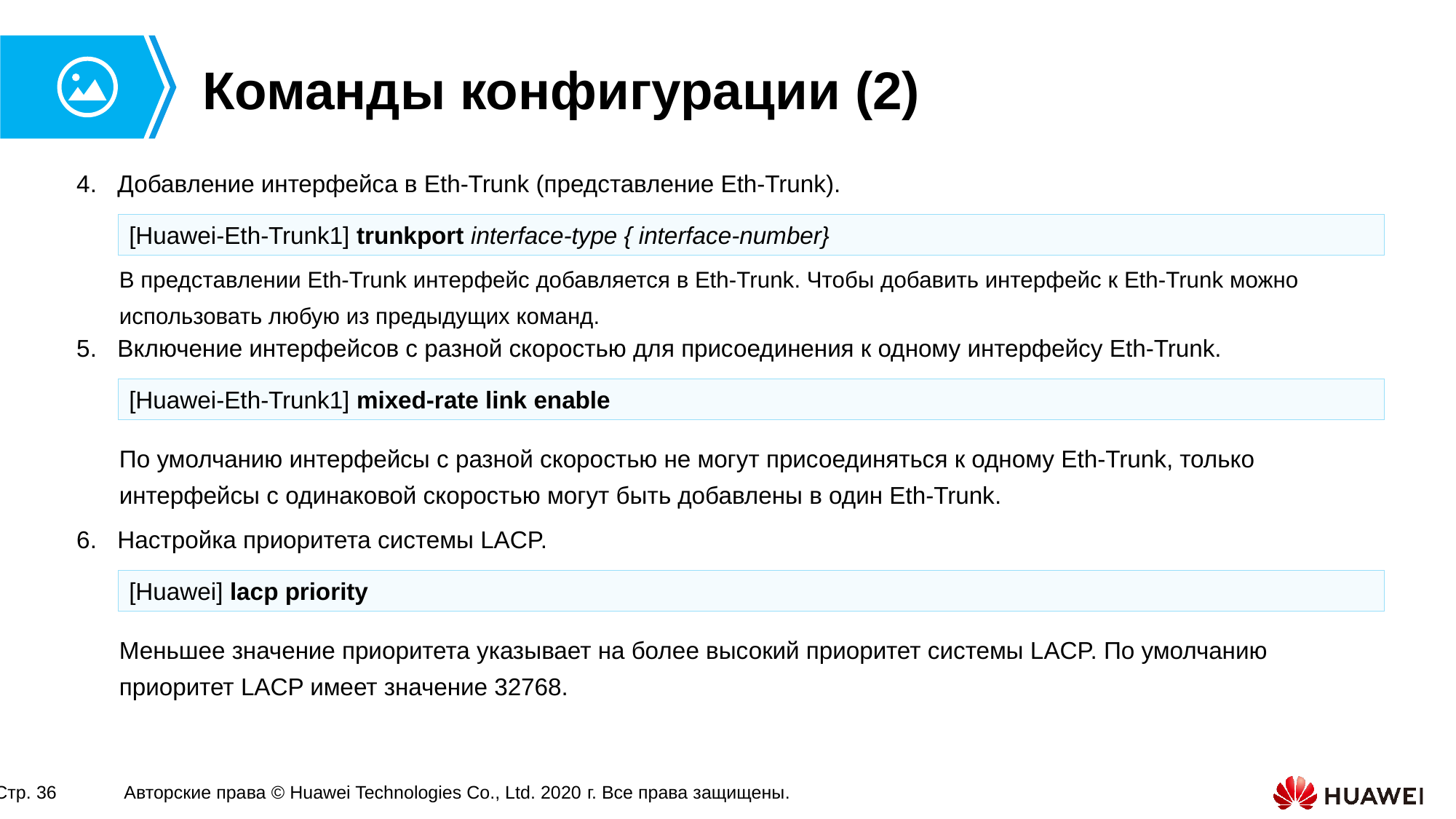

# Команды конфигурации (2)
Добавление интерфейса в Eth-Trunk (представление Eth-Trunk).
[Huawei-Eth-Trunk1] trunkport interface-type { interface-number}
В представлении Eth-Trunk интерфейс добавляется в Eth-Trunk. Чтобы добавить интерфейс к Eth-Trunk можно использовать любую из предыдущих команд.
Включение интерфейсов с разной скоростью для присоединения к одному интерфейсу Eth-Trunk.
[Huawei-Eth-Trunk1] mixed-rate link enable
По умолчанию интерфейсы с разной скоростью не могут присоединяться к одному Eth-Trunk, только интерфейсы с одинаковой скоростью могут быть добавлены в один Eth-Trunk.
Настройка приоритета системы LACP.
[Huawei] lacp priority
Меньшее значение приоритета указывает на более высокий приоритет системы LACP. По умолчанию приоритет LACP имеет значение 32768.